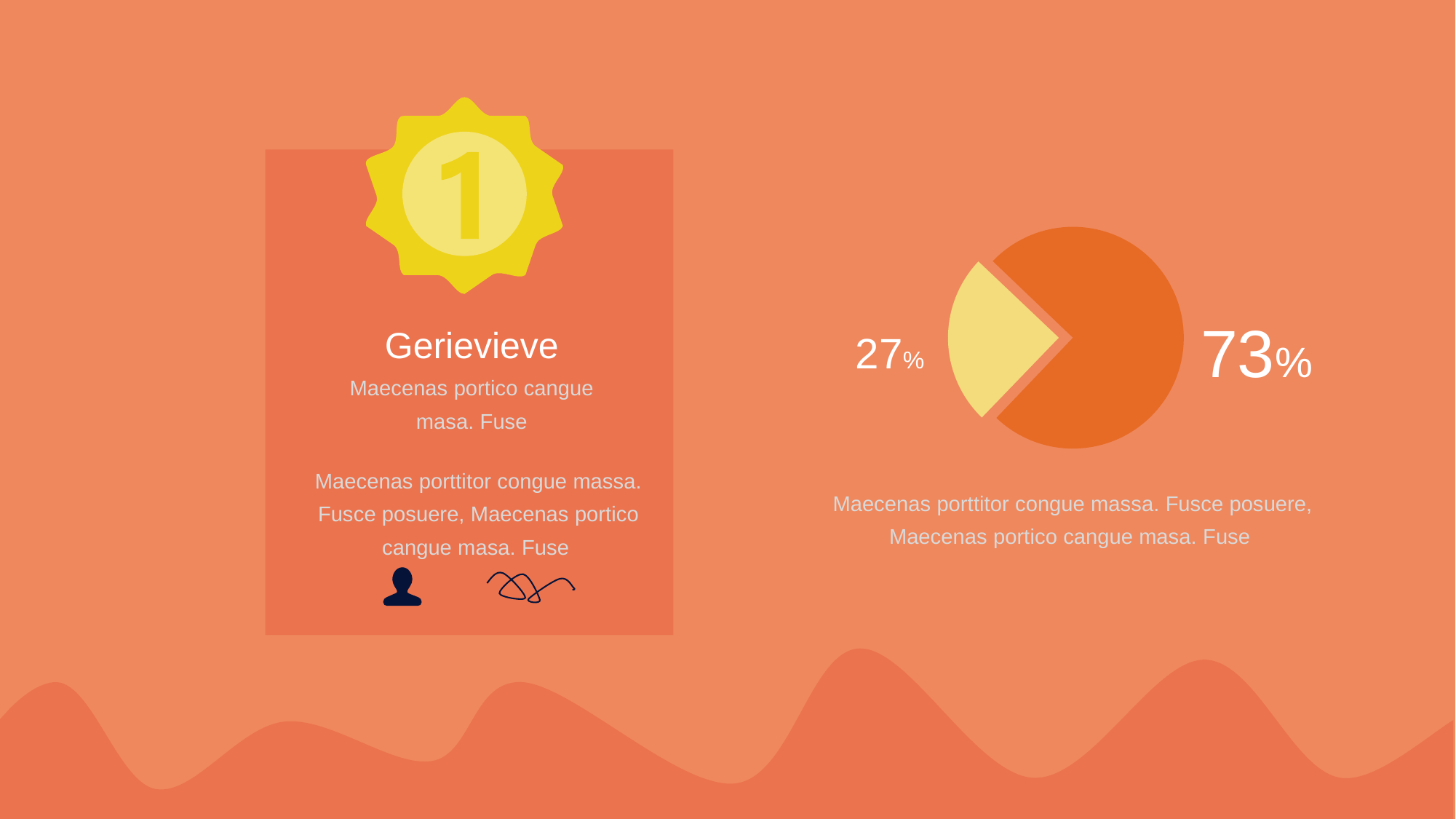

73%
Gerievieve
27%
Maecenas portico cangue masa. Fuse
Maecenas porttitor congue massa. Fusce posuere, Maecenas portico cangue masa. Fuse
Maecenas porttitor congue massa. Fusce posuere, Maecenas portico cangue masa. Fuse